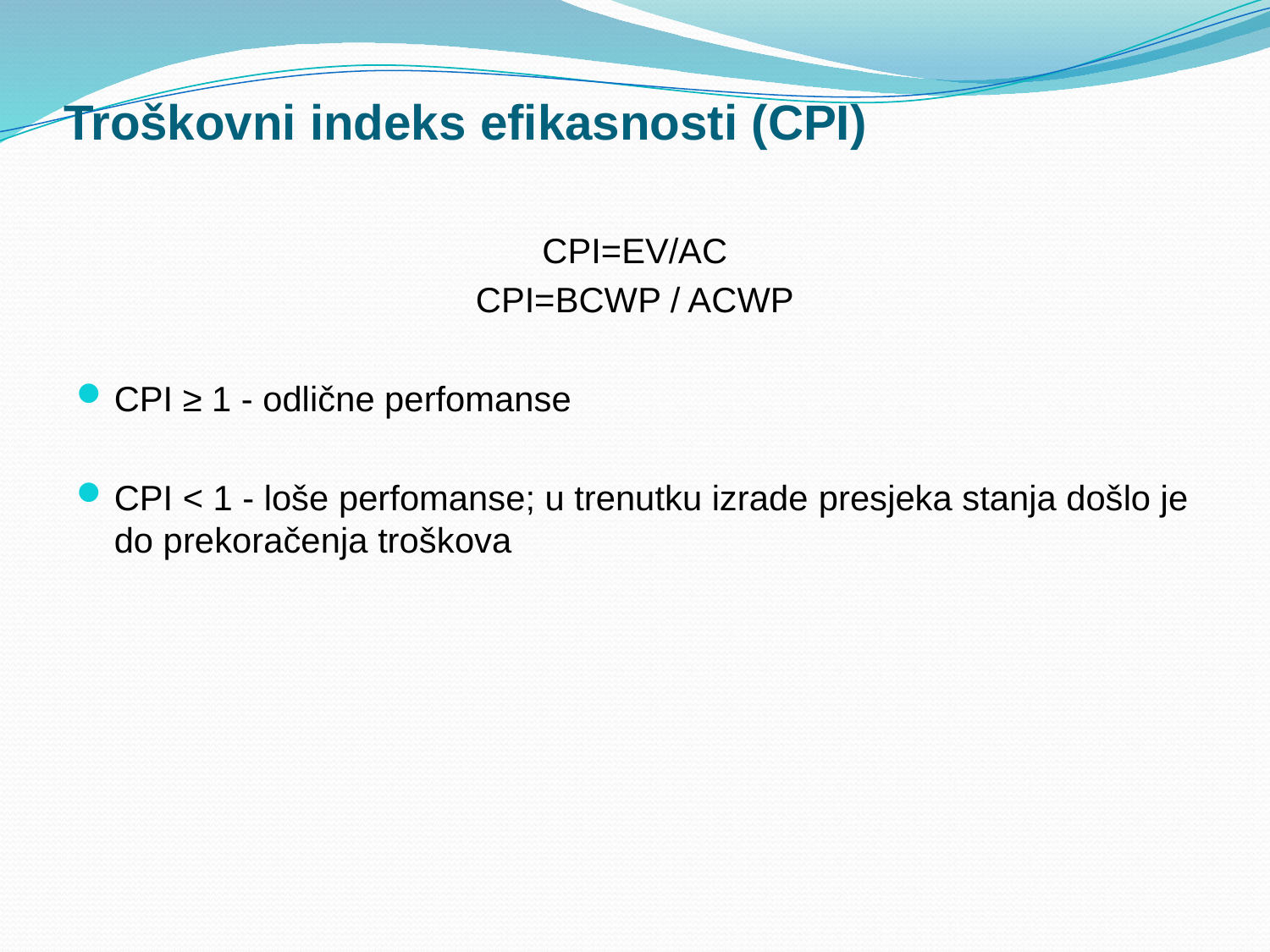

# Troškovni indeks efikasnosti (CPI)
CPI=EV/AC
CPI=BCWP / ACWP

CPI ≥ 1 ‐ odlične perfomanse

CPI < 1 ‐ loše perfomanse; u trenutku izrade presjeka stanja došlo je do prekoračenja troškova